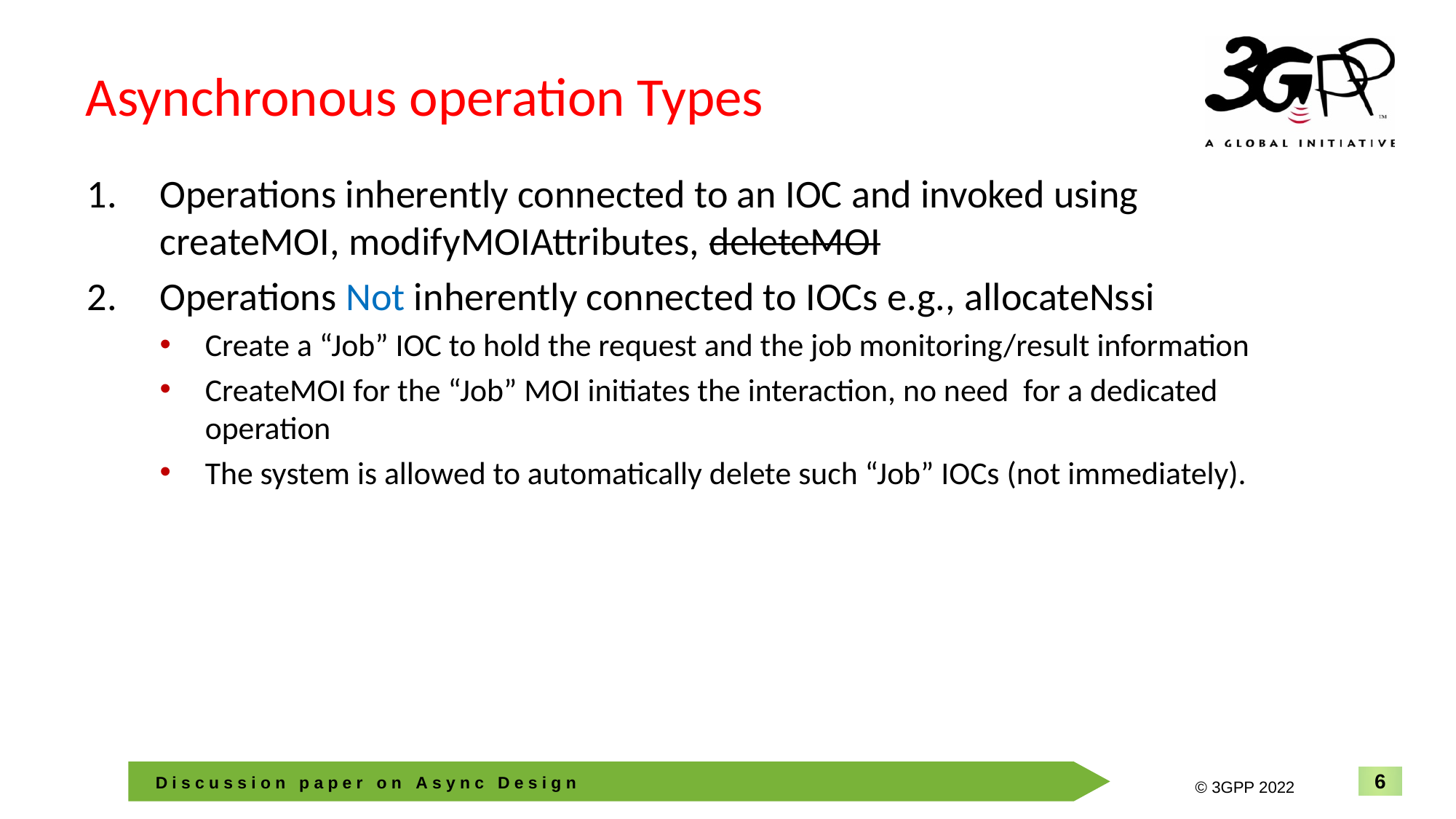

# Asynchronous operation Types
Operations inherently connected to an IOC and invoked using  createMOI, modifyMOIAttributes, deleteMOI
Operations Not inherently connected to IOCs e.g., allocateNssi
Create a “Job” IOC to hold the request and the job monitoring/result information
CreateMOI for the “Job” MOI initiates the interaction, no need  for a dedicated operation
The system is allowed to automatically delete such “Job” IOCs (not immediately).